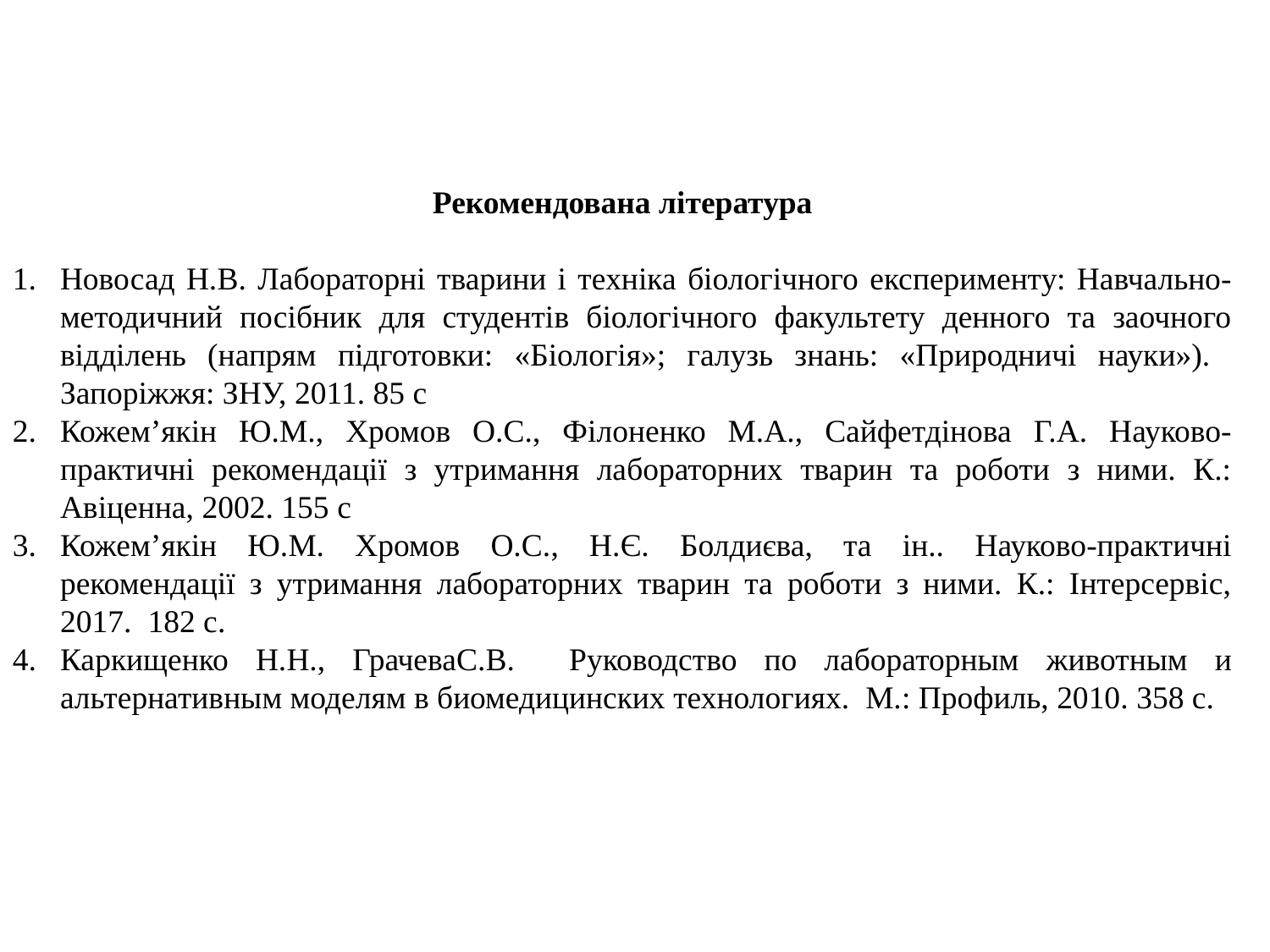

Рекомендована література

Новосад Н.В. Лабораторні тварини і техніка біологічного експерименту: Навчально-методичний посібник для студентів біологічного факультету денного та заочного відділень (напрям підготовки: «Біологія»; галузь знань: «Природничі науки»).  Запоріжжя: ЗНУ, 2011. 85 с
Кожем’якін Ю.М., Хромов О.С., Філоненко М.А., Сайфетдінова Г.А. Науково-практичні рекомендації з утримання лабораторних тварин та роботи з ними. К.: Авіценна, 2002. 155 с
Кожем’якін Ю.М. Хромов О.С., Н.Є. Болдиєва, та ін.. Науково-практичні рекомендації з утримання лабораторних тварин та роботи з ними. К.: Інтерсервіс, 2017.  182 с.
Каркищенко Н.Н., ГрачеваС.В.  Руководство по лабораторным животным и альтернативным моделям в биомедицинских технологиях.  М.: Профиль, 2010. 358 с.